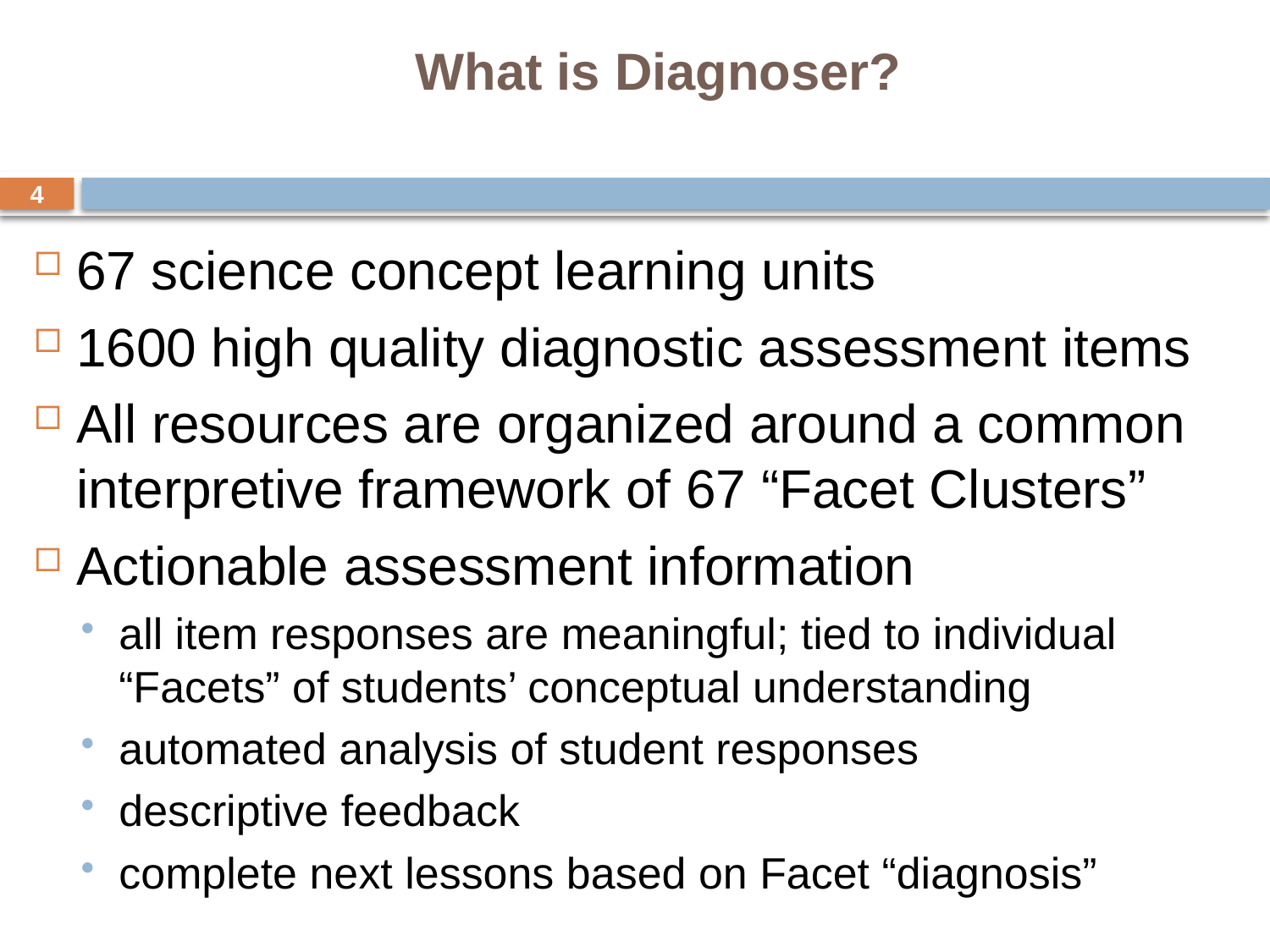

# What is Diagnoser?

67 science concept learning units
1600 high quality diagnostic assessment items
All resources are organized around a common interpretive framework of 67 “Facet Clusters”
Actionable assessment information
all item responses are meaningful; tied to individual “Facets” of students’ conceptual understanding
automated analysis of student responses
descriptive feedback
complete next lessons based on Facet “diagnosis”

4